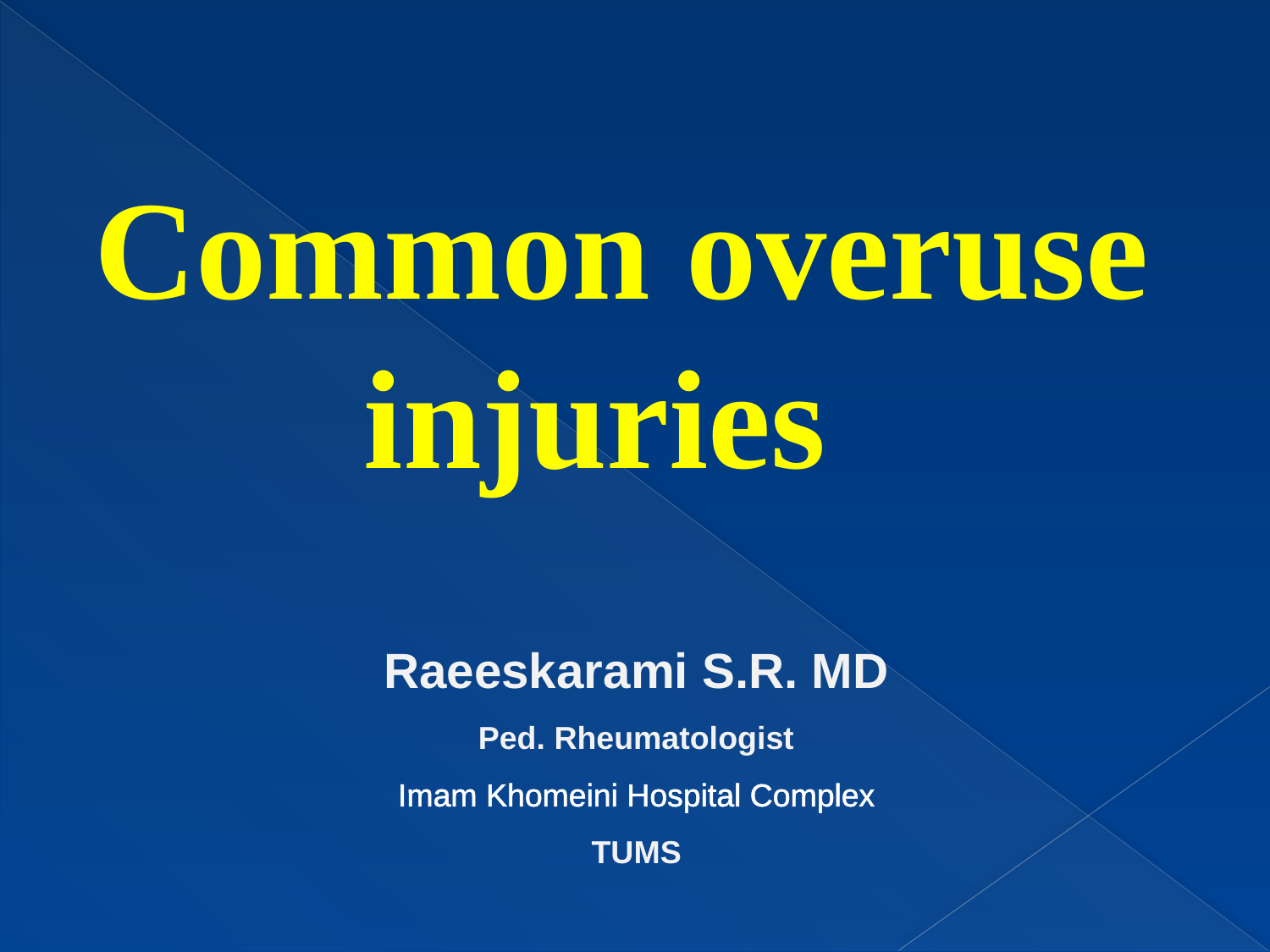

Common overuse injuries

# Raeeskarami S.R. MD Ped. Rheumatologist Imam Khomeini Hospital Complex TUMS